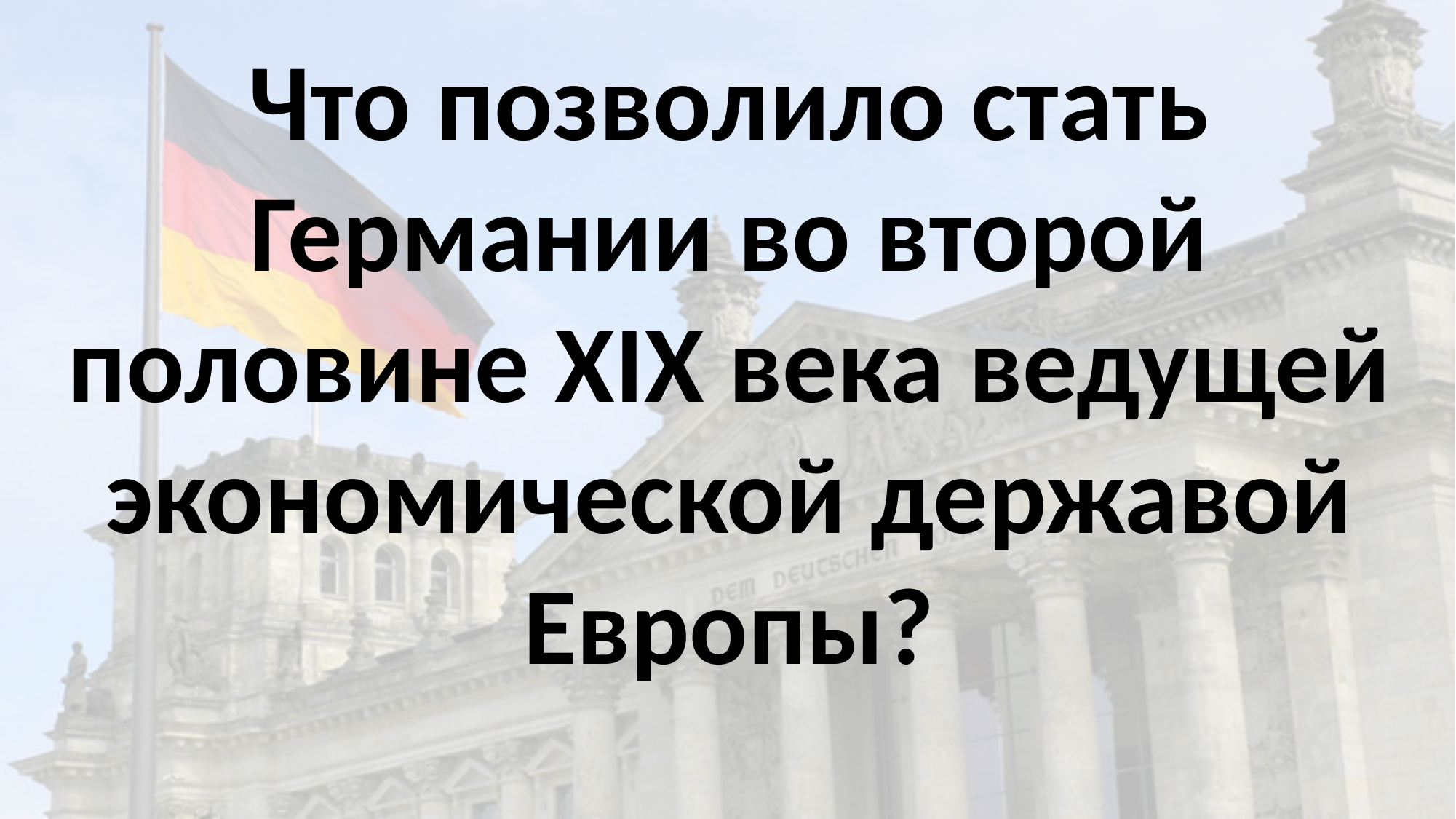

Что позволило стать Германии во второй половине XIX века ведущей экономической державой Европы?